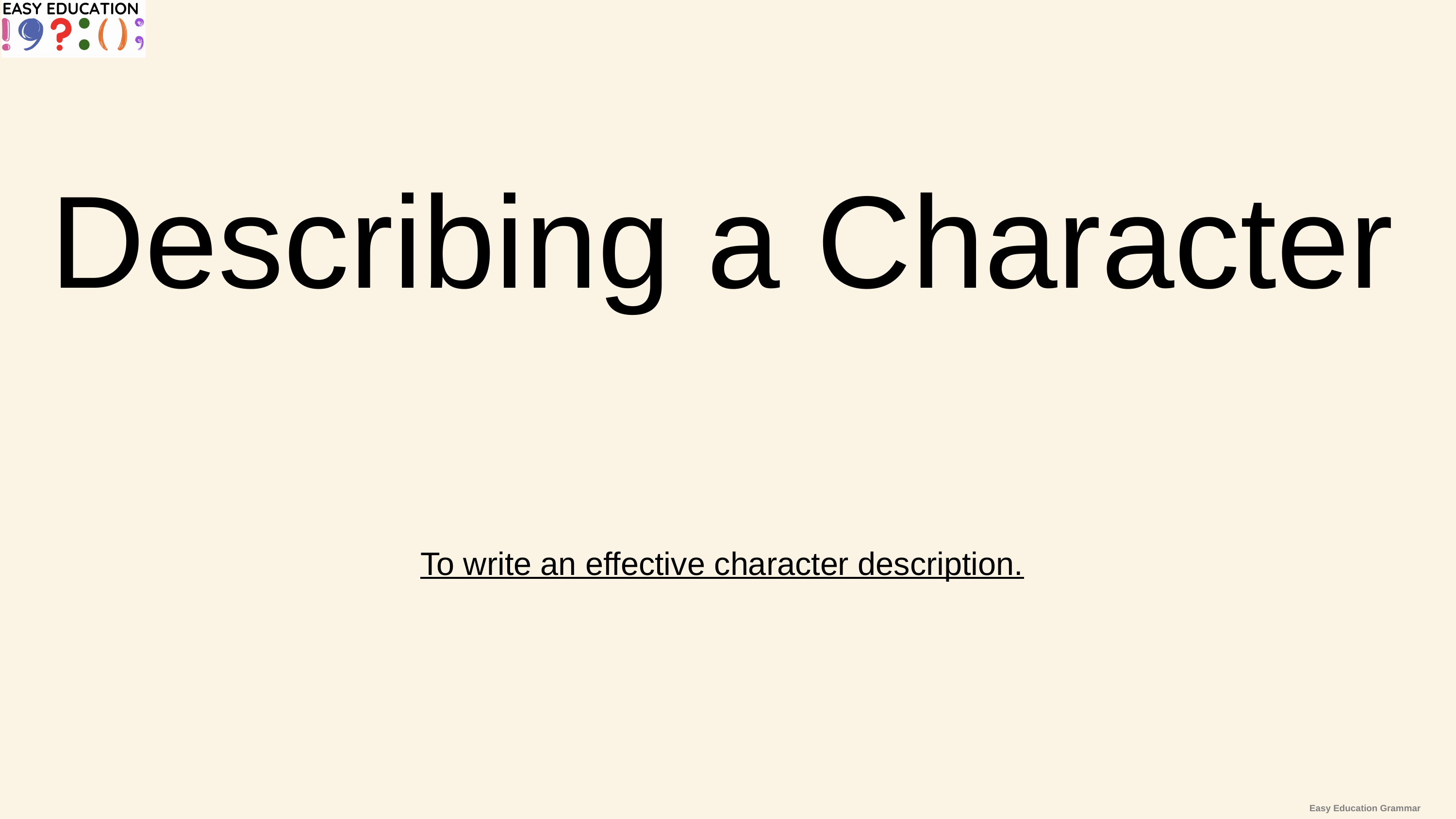

Describing a Character
To write an effective character description.